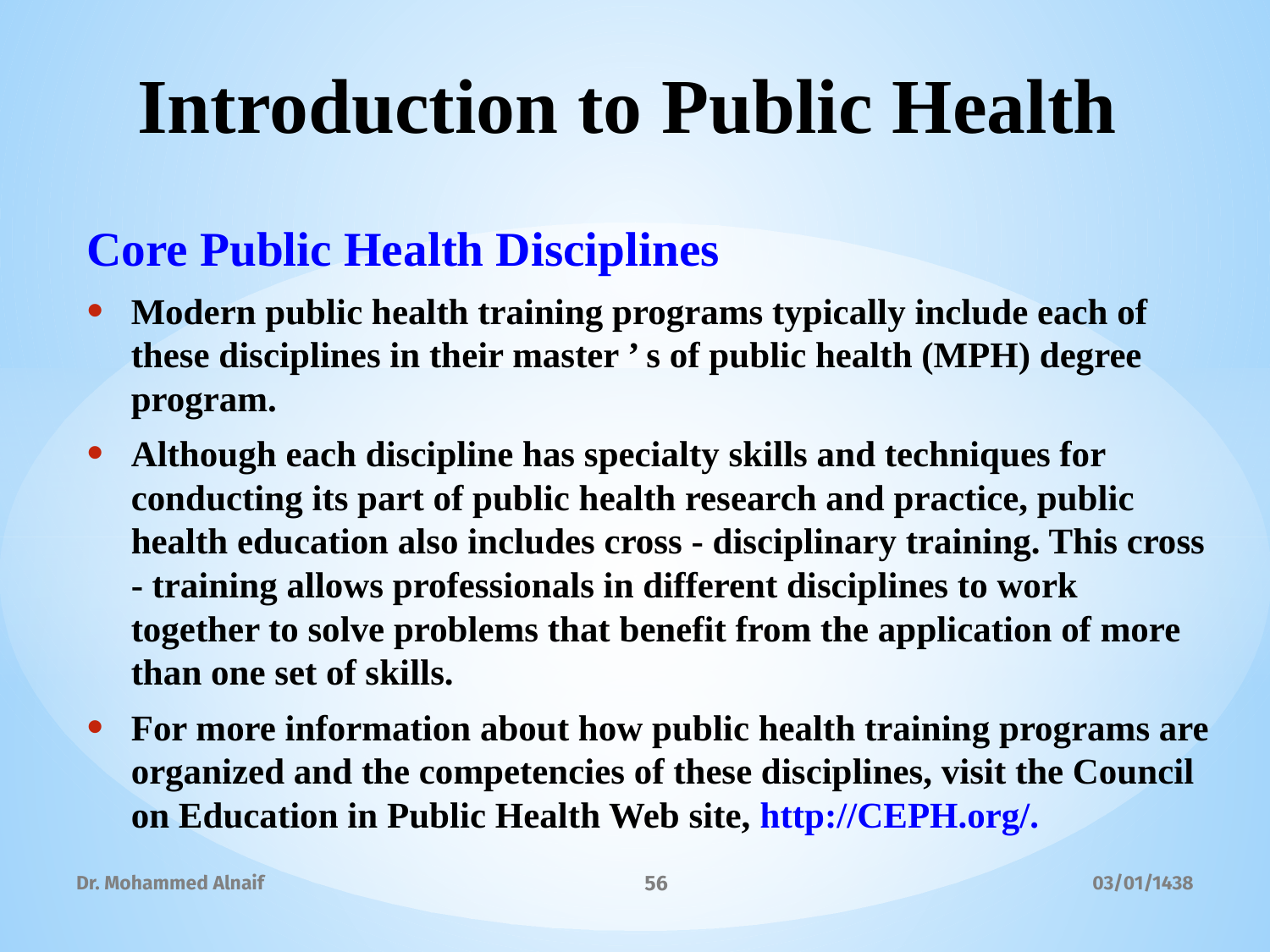

# Introduction to Public Health
Core Public Health Disciplines
Modern public health training programs typically include each of these disciplines in their master ’ s of public health (MPH) degree program.
Although each discipline has specialty skills and techniques for conducting its part of public health research and practice, public health education also includes cross - disciplinary training. This cross - training allows professionals in different disciplines to work together to solve problems that benefit from the application of more than one set of skills.
For more information about how public health training programs are organized and the competencies of these disciplines, visit the Council on Education in Public Health Web site, http://CEPH.org/.
Dr. Mohammed Alnaif
56
03/01/1438